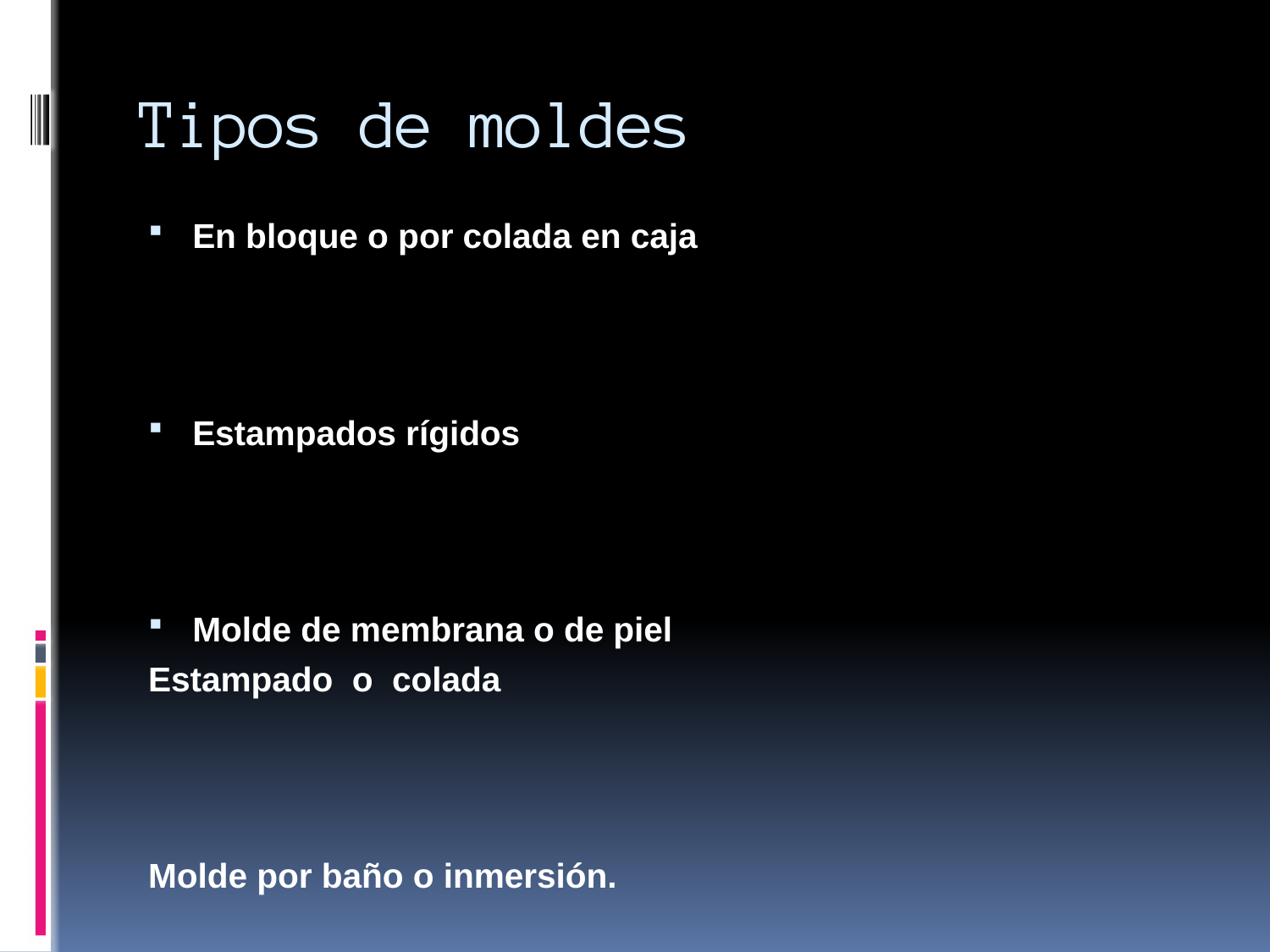

# Tipos de moldes
En bloque o por colada en caja

Estampados rígidos

Molde de membrana o de piel
Estampado  o  colada

Molde por baño o inmersión.